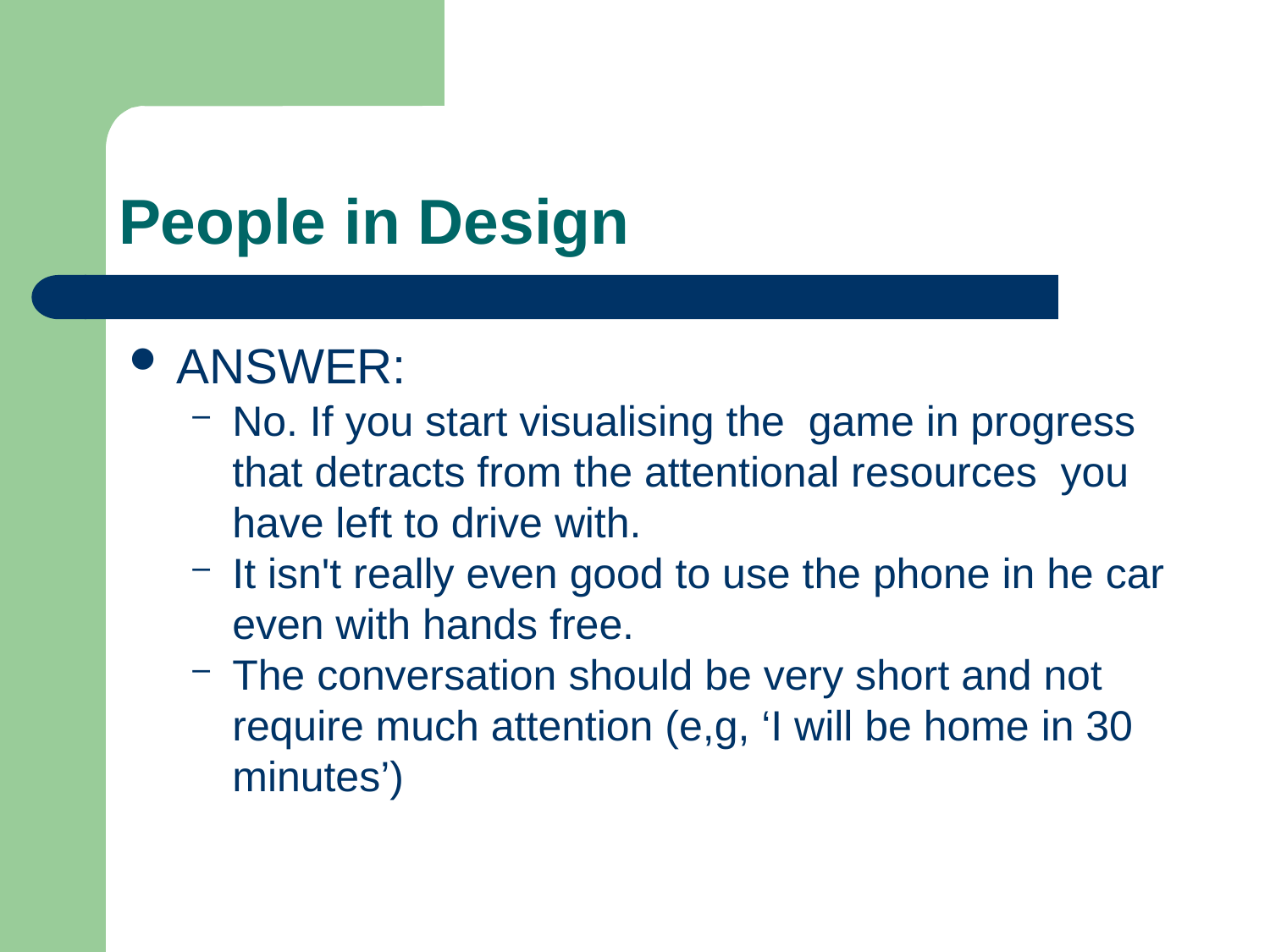

# People in Design
ANSWER:
No. If you start visualising the  game in progress that detracts from the attentional resources  you have left to drive with.
It isn't really even good to use the phone in he car even with hands free.
The conversation should be very short and not require much attention (e,g, ‘I will be home in 30 minutes’)